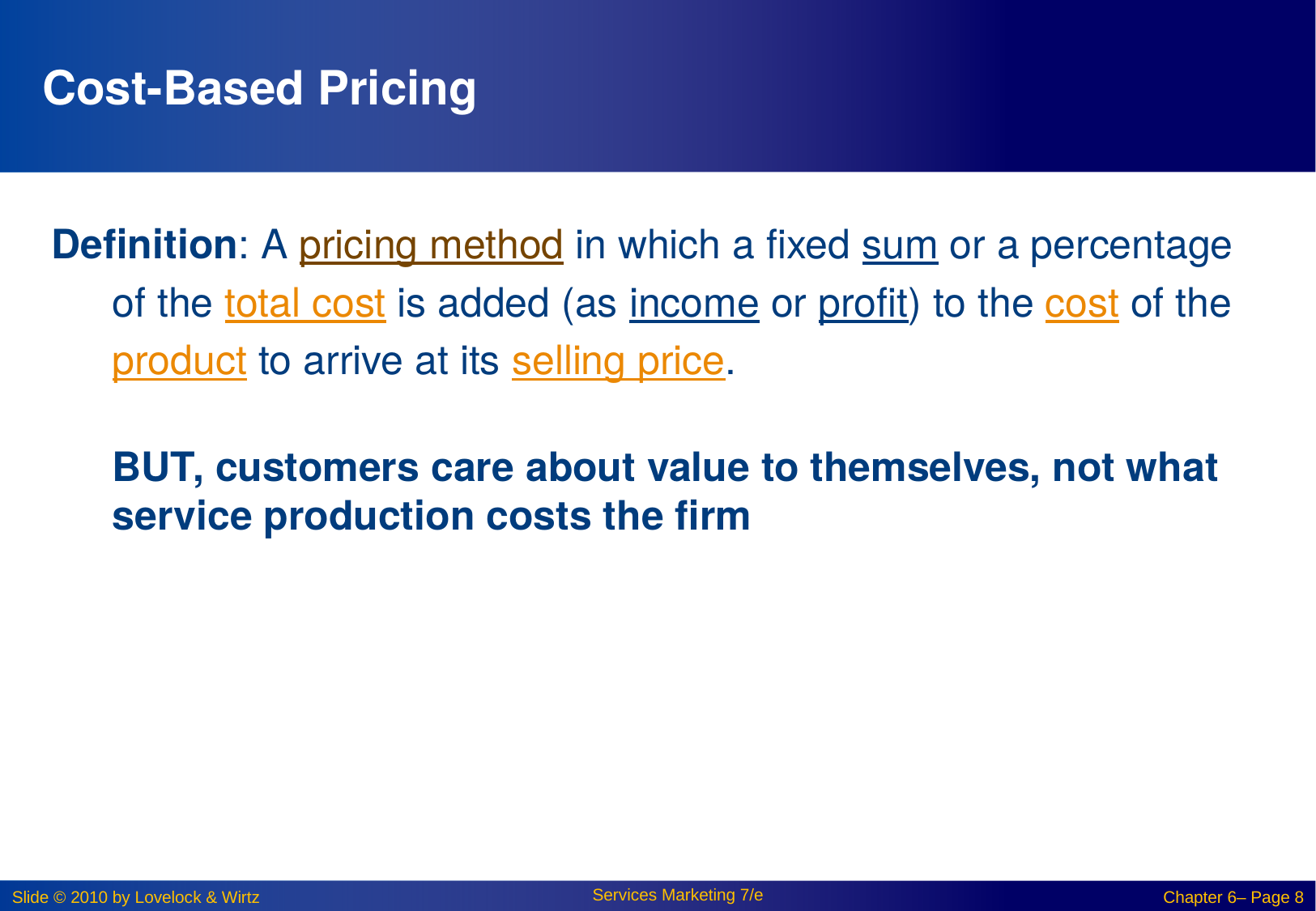

# Cost-Based Pricing
Definition: A pricing method in which a fixed sum or a percentage of the total cost is added (as income or profit) to the cost of the product to arrive at its selling price.
BUT, customers care about value to themselves, not what service production costs the firm